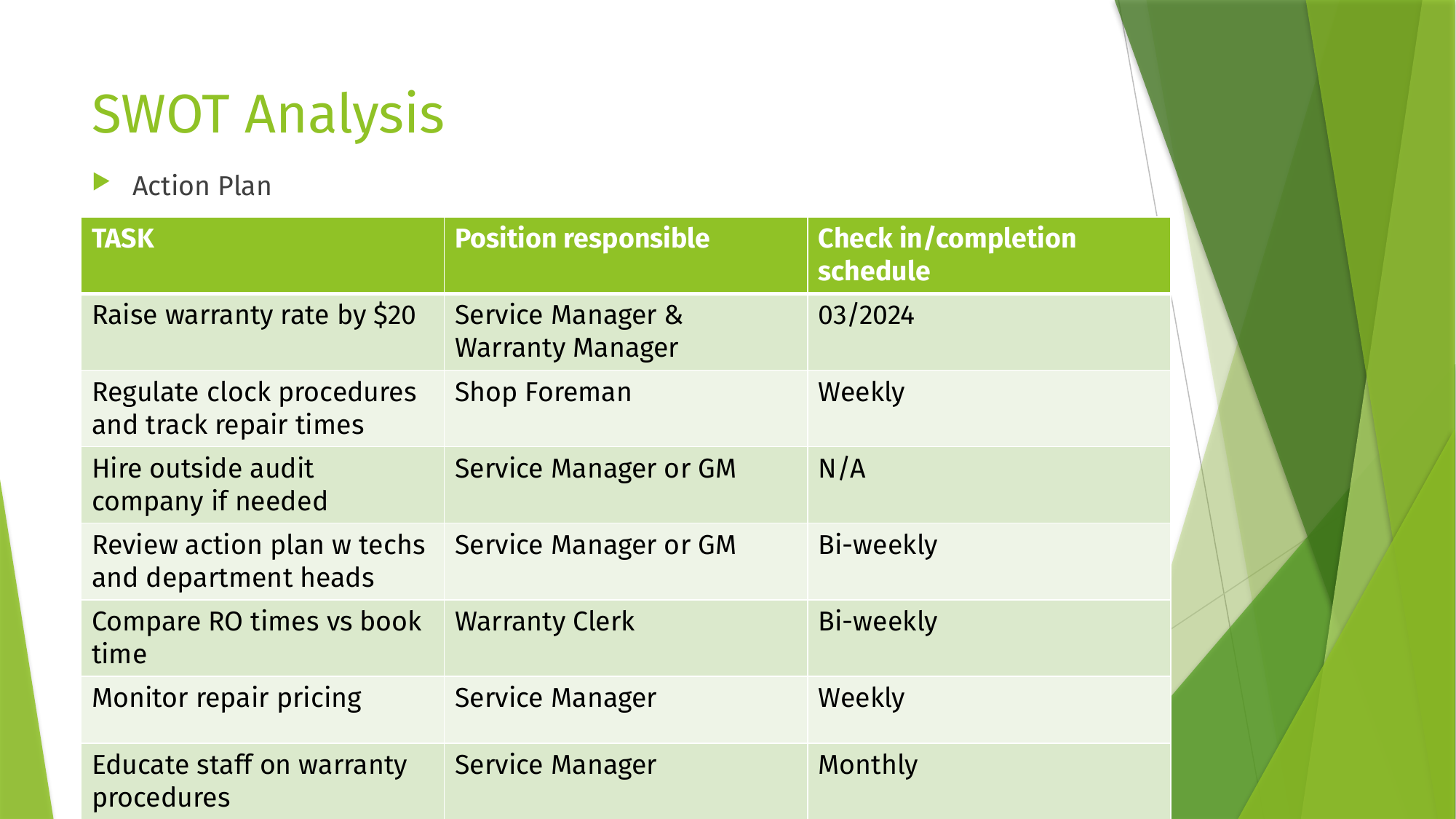

# SWOT Analysis
Action Plan

| TASK | Position responsible | Check in/completion schedule |
| --- | --- | --- |
| Raise warranty rate by $20 | Service Manager & Warranty Manager | 03/2024 |
| Regulate clock procedures and track repair times | Shop Foreman | Weekly |
| Hire outside audit company if needed | Service Manager or GM | N/A |
| Review action plan w techs and department heads | Service Manager or GM | Bi-weekly |
| Compare RO times vs book time | Warranty Clerk | Bi-weekly |
| Monitor repair pricing | Service Manager | Weekly |
| Educate staff on warranty procedures | Service Manager | Monthly |